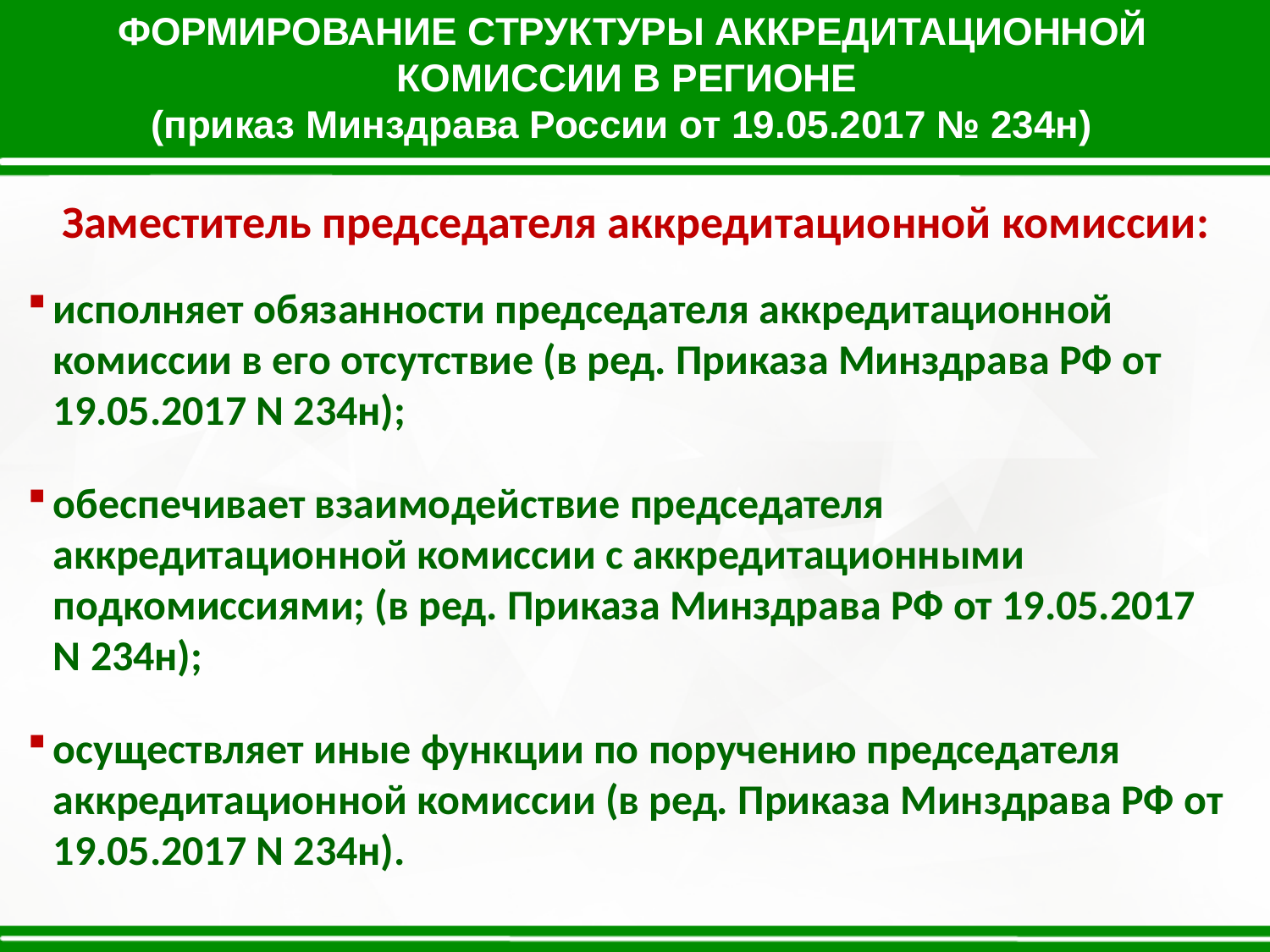

ФОРМИРОВАНИЕ СТРУКТУРЫ АККРЕДИТАЦИОННОЙ КОМИССИИ В РЕГИОНЕ
(приказ Минздрава России от 19.05.2017 № 234н)
Заместитель председателя аккредитационной комиссии:
исполняет обязанности председателя аккредитационной комиссии в его отсутствие (в ред. Приказа Минздрава РФ от 19.05.2017 N 234н);
обеспечивает взаимодействие председателя аккредитационной комиссии с аккредитационными подкомиссиями; (в ред. Приказа Минздрава РФ от 19.05.2017   N 234н);
осуществляет иные функции по поручению председателя аккредитационной комиссии (в ред. Приказа Минздрава РФ от 19.05.2017 N 234н).